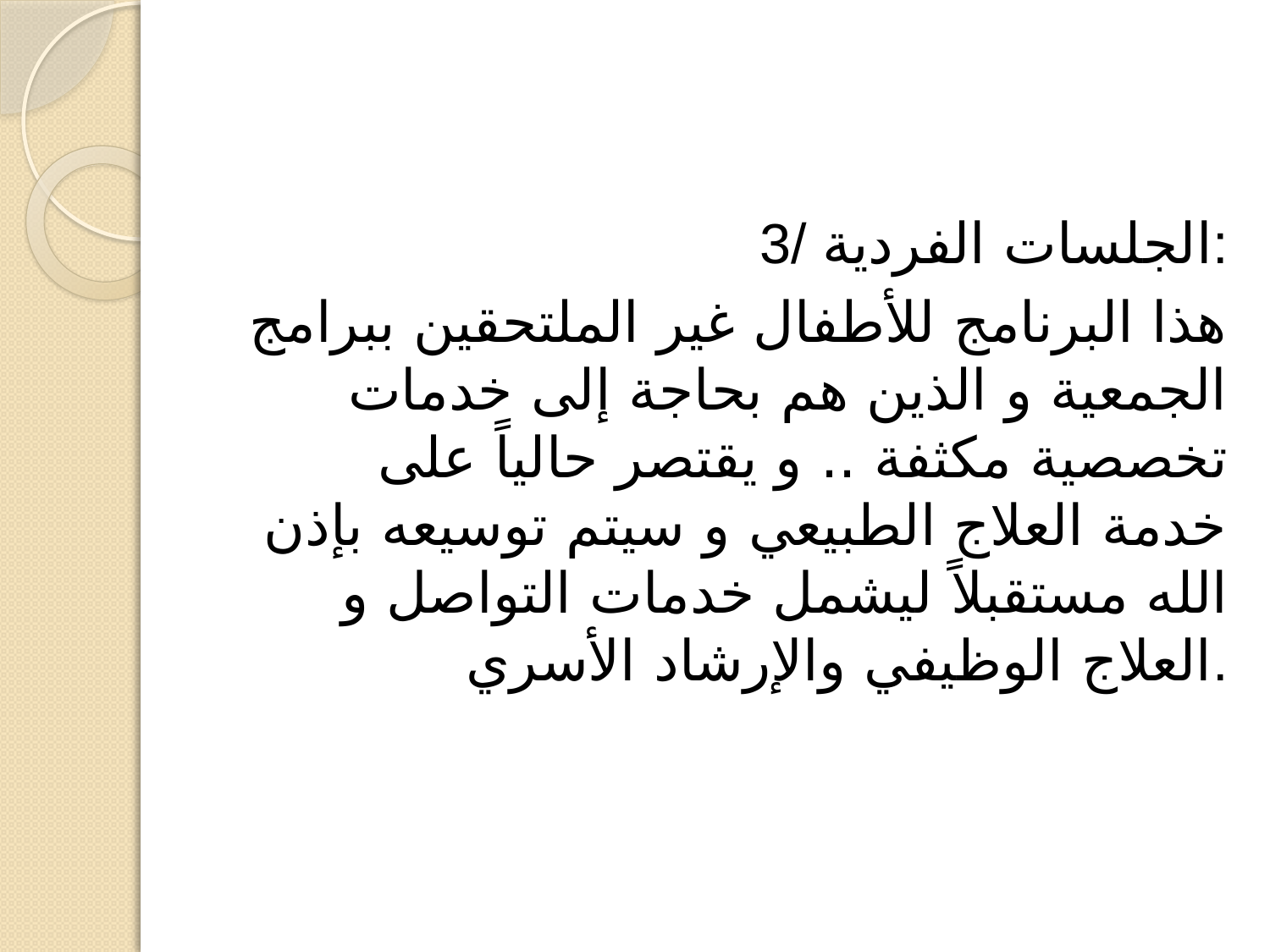

#
3/ الجلسات الفردية:
هذا البرنامج للأطفال غير الملتحقين ببرامج الجمعية و الذين هم بحاجة إلى خدمات تخصصية مكثفة .. و يقتصر حالياً على خدمة العلاج الطبيعي و سيتم توسيعه بإذن الله مستقبلاً ليشمل خدمات التواصل و العلاج الوظيفي والإرشاد الأسري.